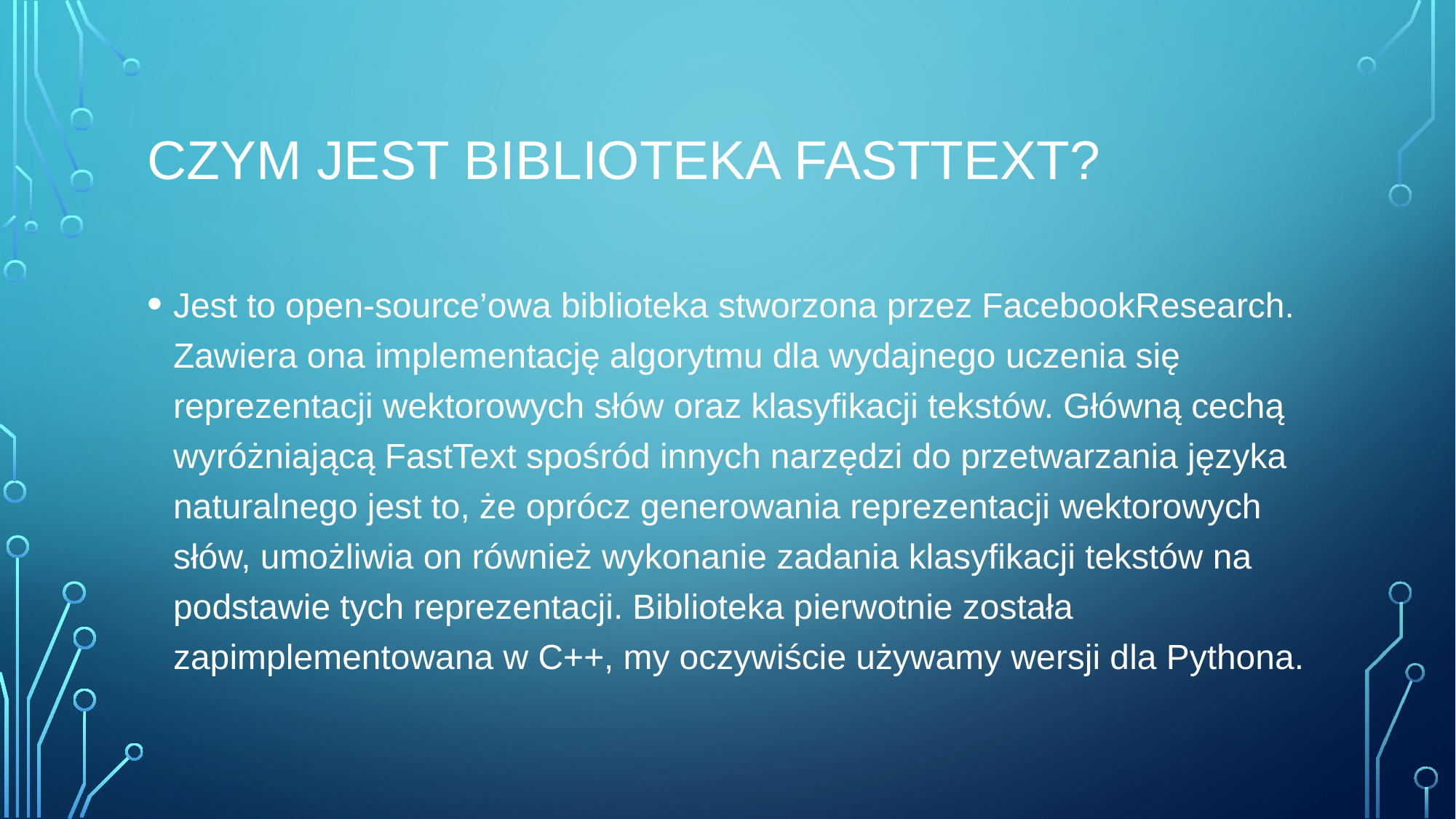

# Czym jest biblioteka fasttext?
Jest to open-source’owa biblioteka stworzona przez FacebookResearch. Zawiera ona implementację algorytmu dla wydajnego uczenia się reprezentacji wektorowych słów oraz klasyfikacji tekstów. Główną cechą wyróżniającą FastText spośród innych narzędzi do przetwarzania języka naturalnego jest to, że oprócz generowania reprezentacji wektorowych słów, umożliwia on również wykonanie zadania klasyfikacji tekstów na podstawie tych reprezentacji. Biblioteka pierwotnie została zapimplementowana w C++, my oczywiście używamy wersji dla Pythona.